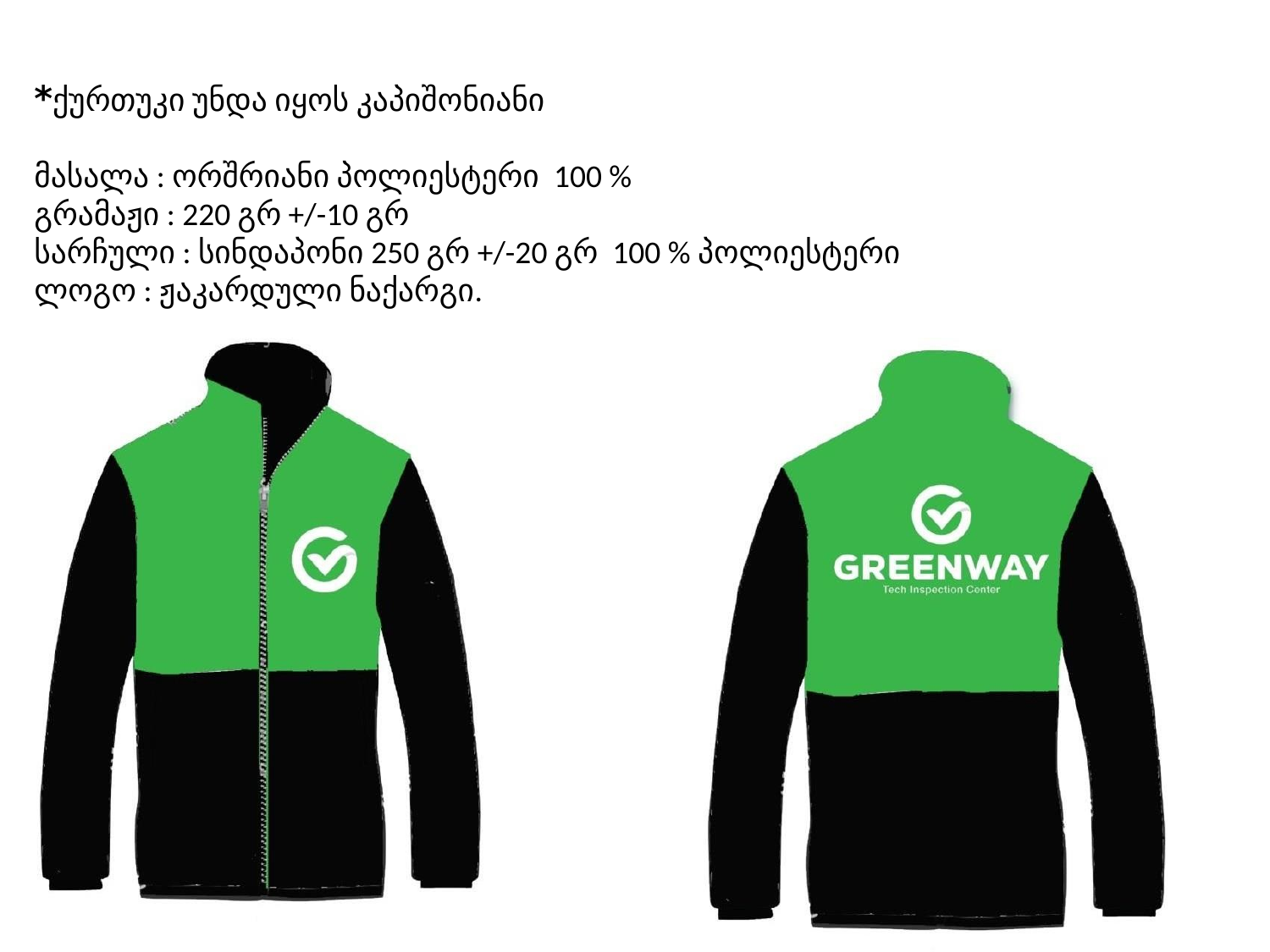

*ქურთუკი უნდა იყოს კაპიშონიანი
მასალა : ორშრიანი პოლიესტერი  100 %
გრამაჟი : 220 გრ +/-10 გრ
სარჩული : სინდაპონი 250 გრ +/-20 გრ  100 % პოლიესტერი
ლოგო : ჟაკარდული ნაქარგი.